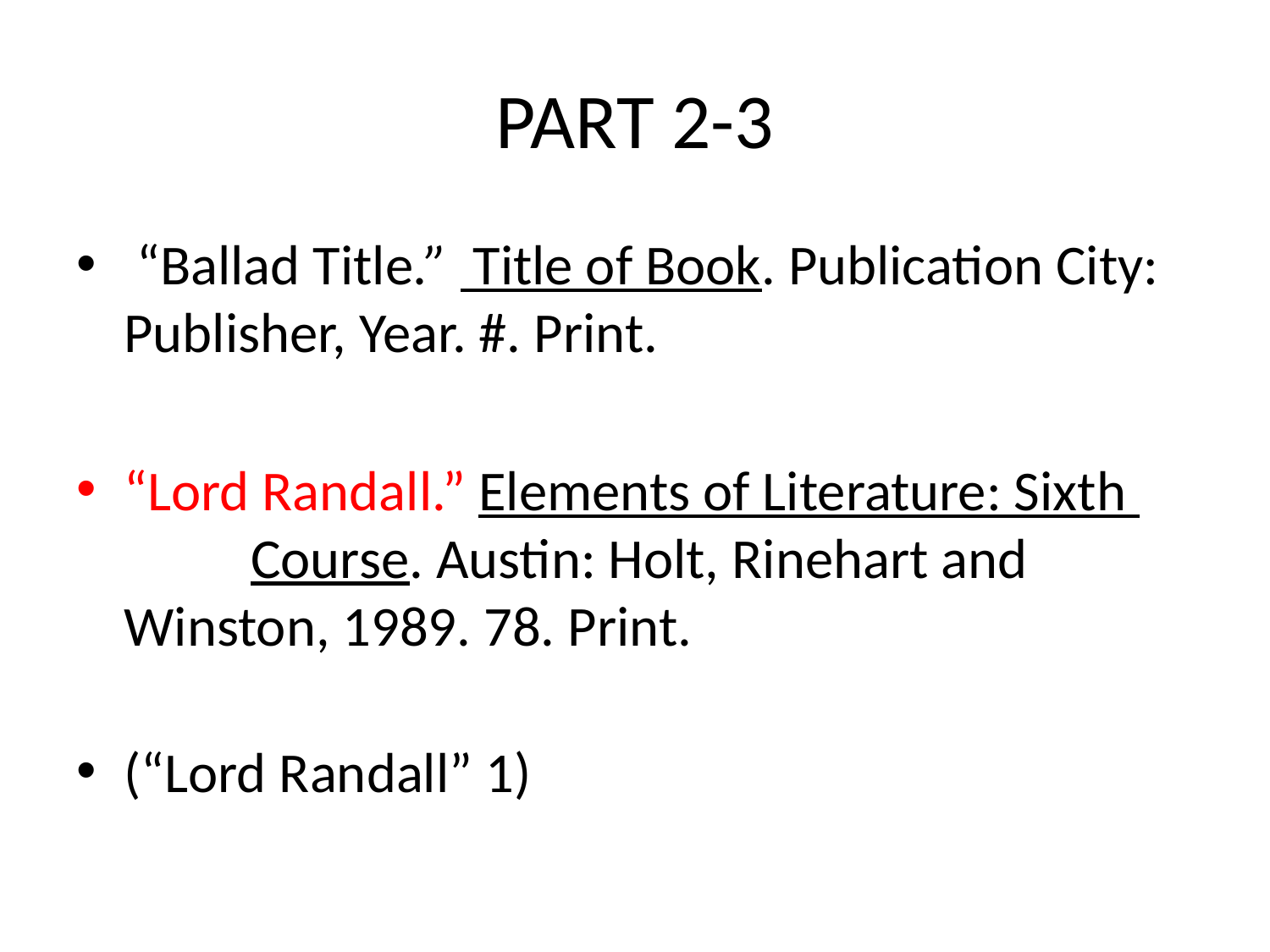

# PART 2-3
 “Ballad Title.”  Title of Book. Publication City: Publisher, Year. #. Print.

“Lord Randall.” Elements of Literature: Sixth
     	Course. Austin: Holt, Rinehart and 	Winston, 1989. 78. Print.
(“Lord Randall” 1)